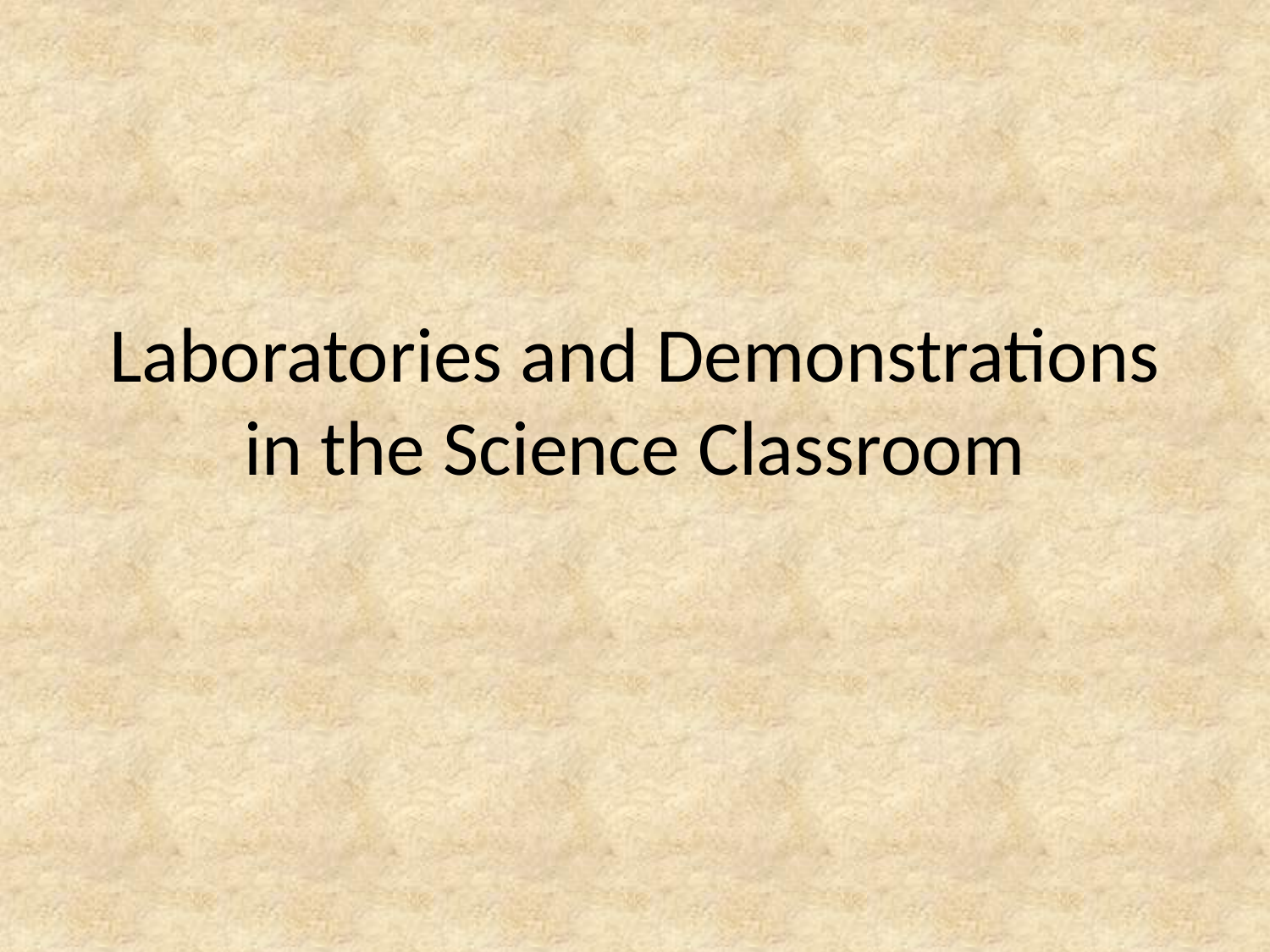

# Laboratories and Demonstrations in the Science Classroom